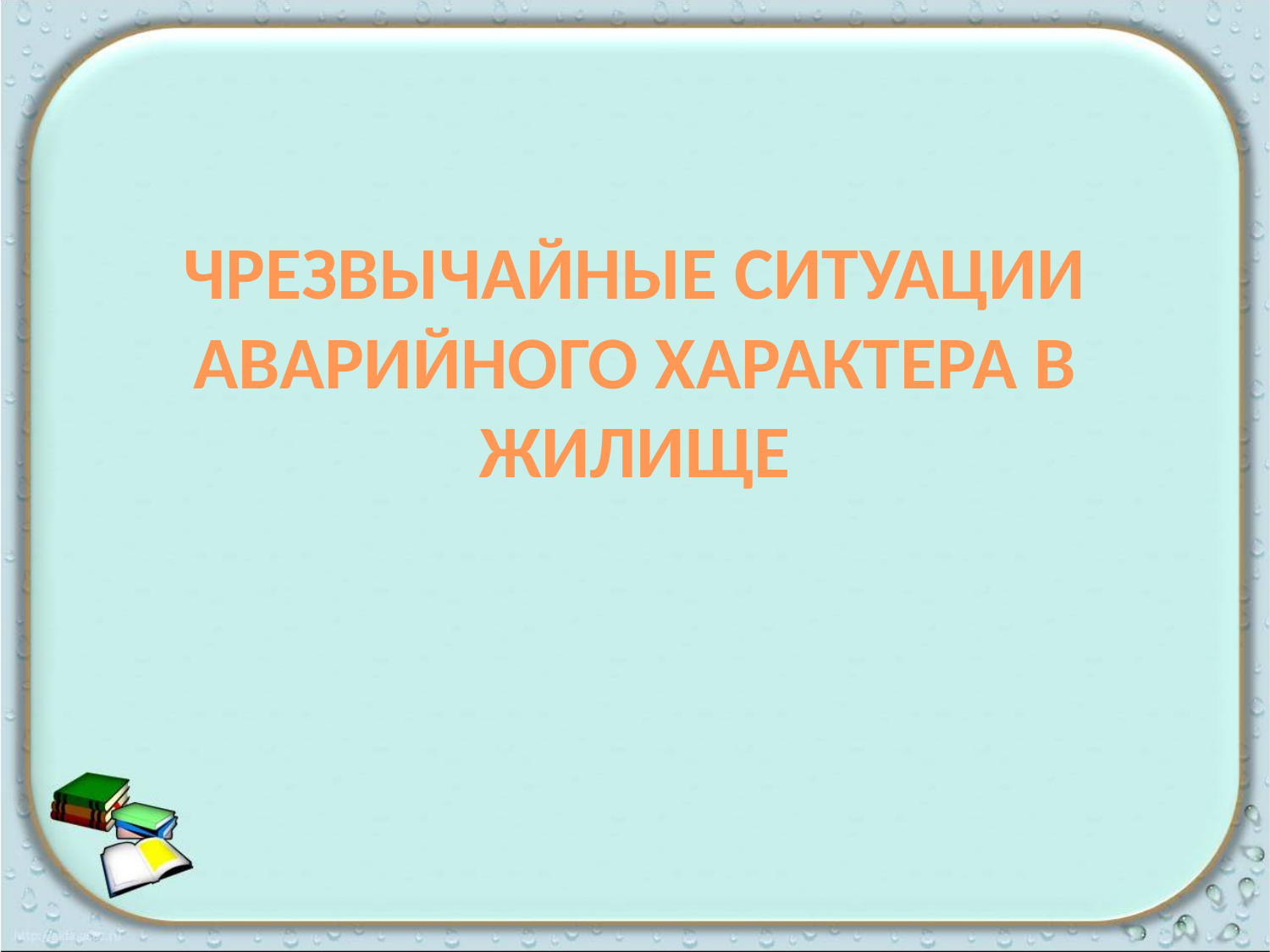

# ЧРЕЗВЫЧАЙНЫЕ СИТУАЦИИ АВАРИЙНОГО ХАРАКТЕРА В ЖИЛИЩЕ